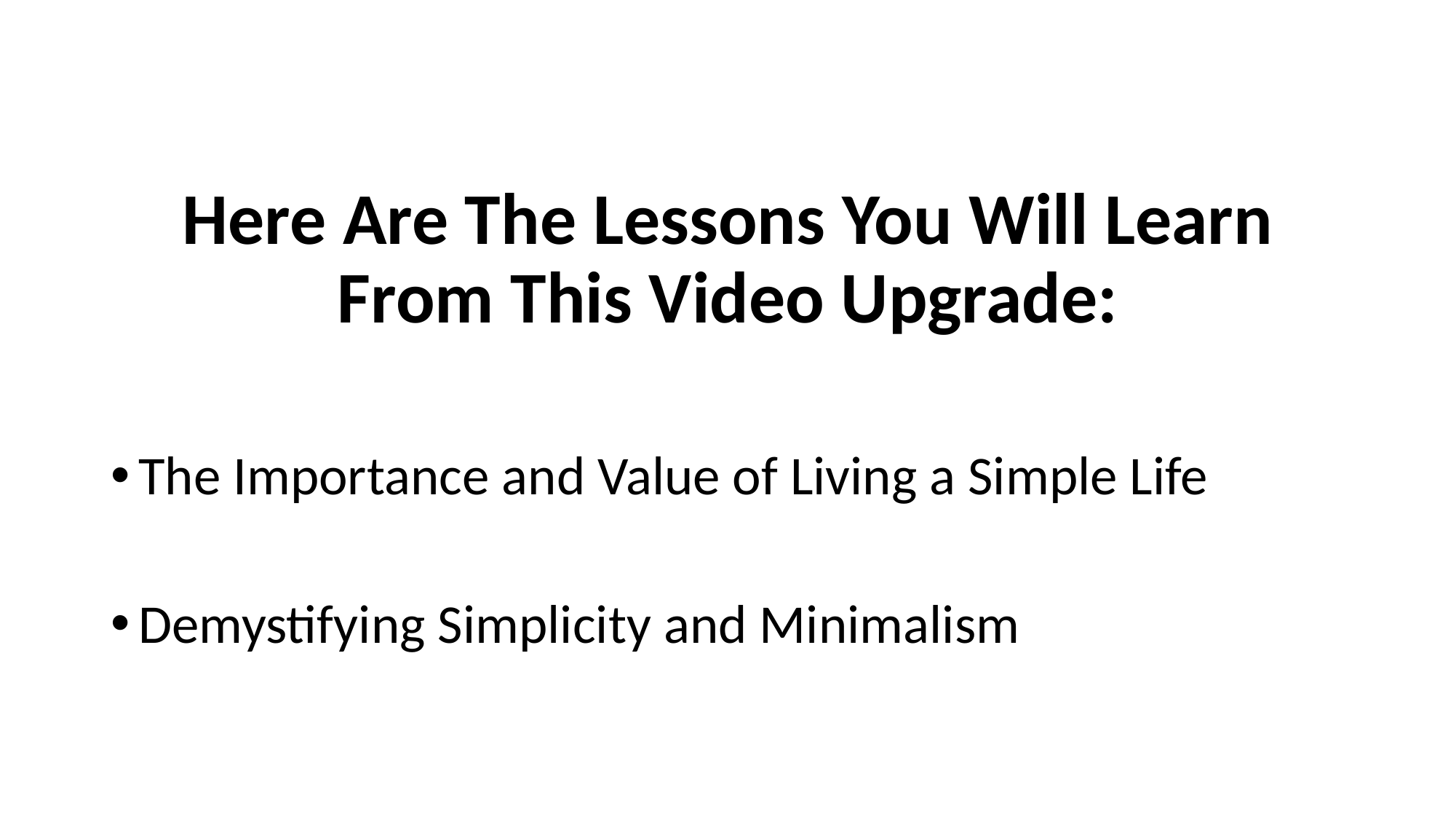

Here Are The Lessons You Will Learn From This Video Upgrade:

The Importance and Value of Living a Simple Life

Demystifying Simplicity and Minimalism